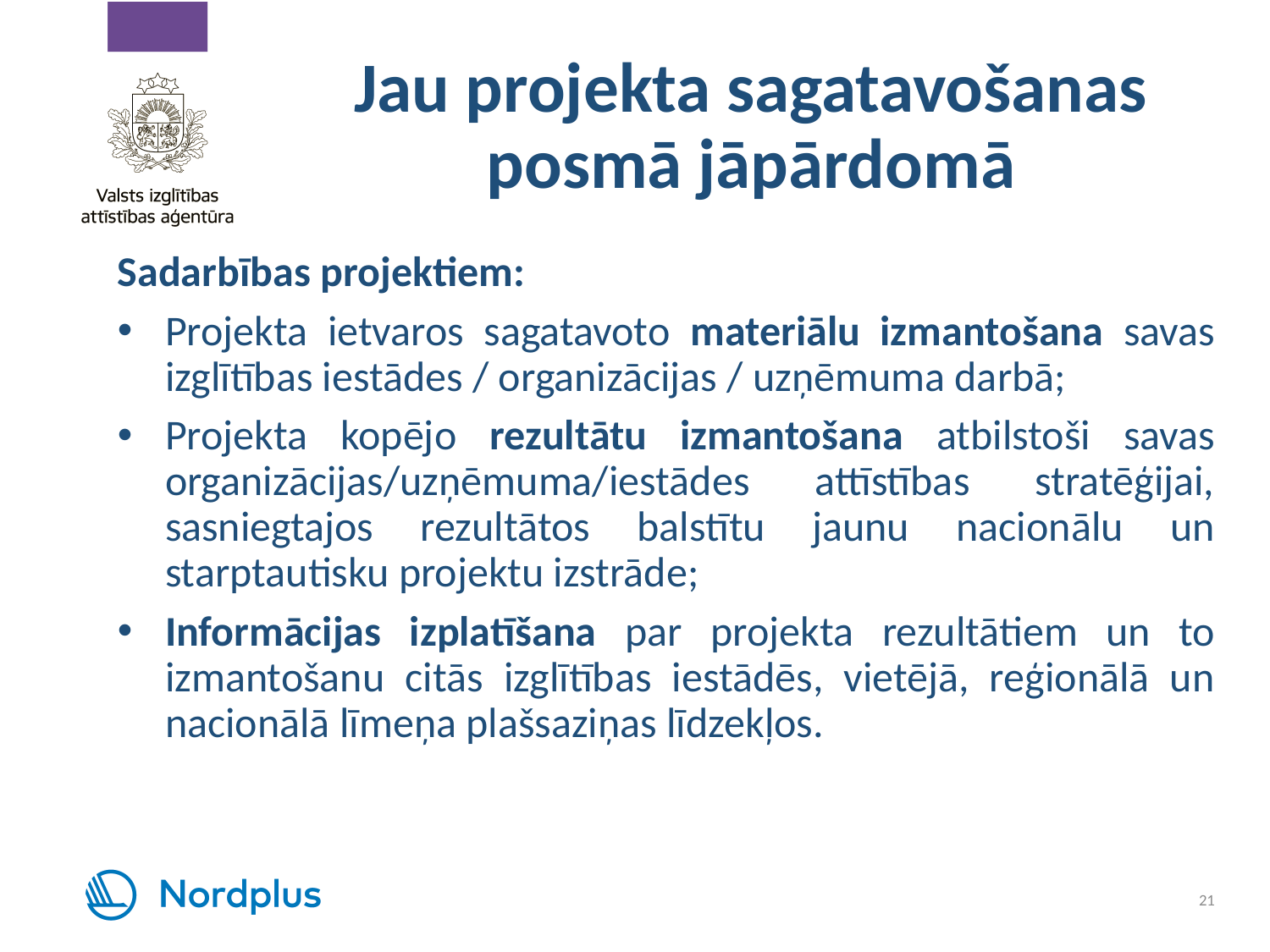

Jau projekta sagatavošanas posmā jāpārdomā
Sadarbības projektiem:
Projekta ietvaros sagatavoto materiālu izmantošana savas izglītības iestādes / organizācijas / uzņēmuma darbā;
Projekta kopējo rezultātu izmantošana atbilstoši savas organizācijas/uzņēmuma/iestādes attīstības stratēģijai, sasniegtajos rezultātos balstītu jaunu nacionālu un starptautisku projektu izstrāde;
Informācijas izplatīšana par projekta rezultātiem un to izmantošanu citās izglītības iestādēs, vietējā, reģionālā un nacionālā līmeņa plašsaziņas līdzekļos.
21